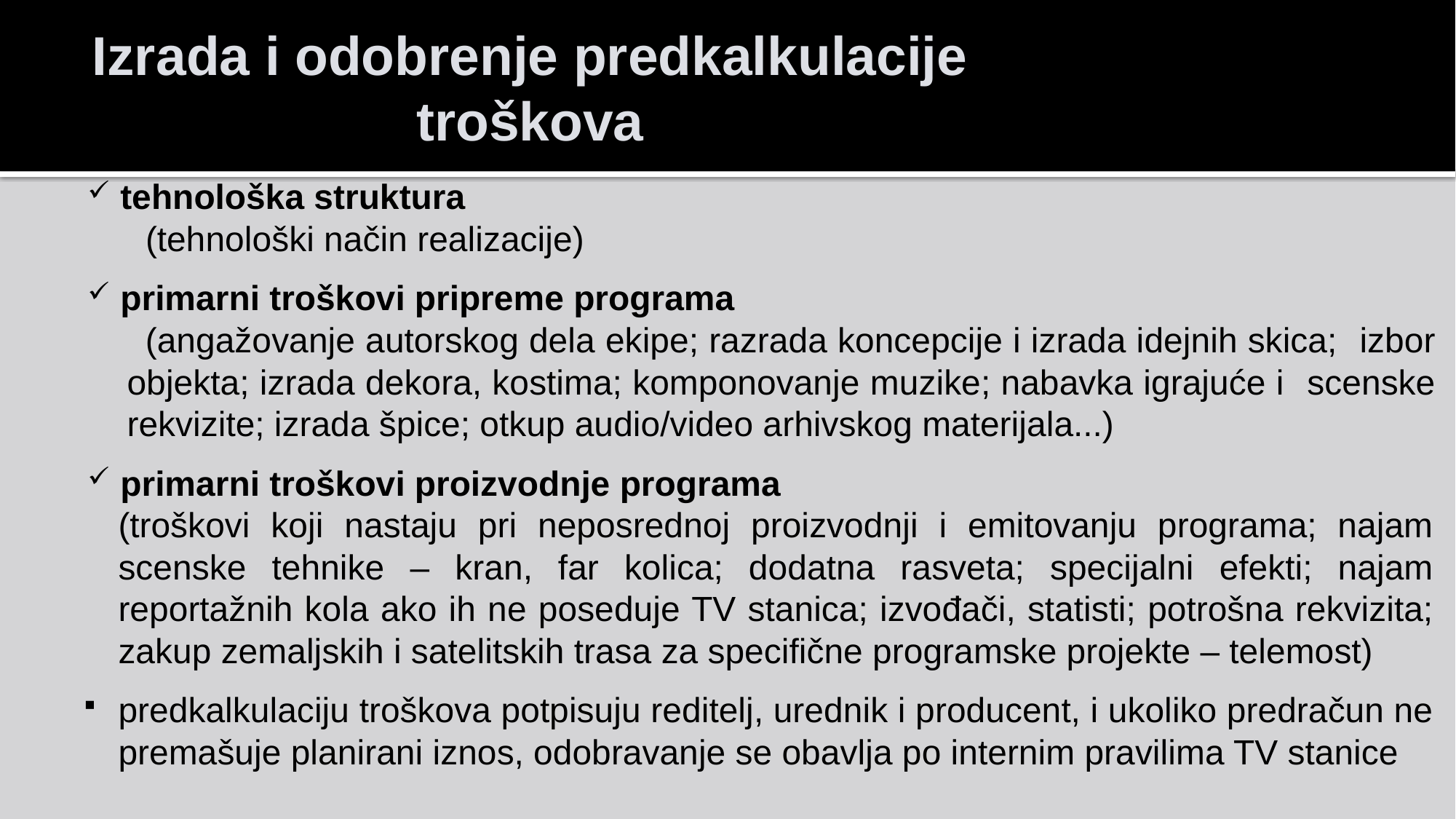

Izrada i odobrenje predkalkulacije troškova
tehnološka struktura
      (tehnološki način realizacije)

primarni troškovi pripreme programa
      (angažovanje autorskog dela ekipe; razrada koncepcije i izrada idejnih skica;  izbor objekta; izrada dekora, kostima; komponovanje muzike; nabavka igrajuće i  scenske rekvizite; izrada špice; otkup audio/video arhivskog materijala...)

primarni troškovi proizvodnje programa
	(troškovi koji nastaju pri neposrednoj proizvodnji i emitovanju programa; najam scenske tehnike – kran, far kolica; dodatna rasveta; specijalni efekti; najam reportažnih kola ako ih ne poseduje TV stanica; izvođači, statisti; potrošna rekvizita; zakup zemaljskih i satelitskih trasa za specifične programske projekte – telemost)

predkalkulaciju troškova potpisuju reditelj, urednik i producent, i ukoliko predračun ne premašuje planirani iznos, odobravanje se obavlja po internim pravilima TV stanice